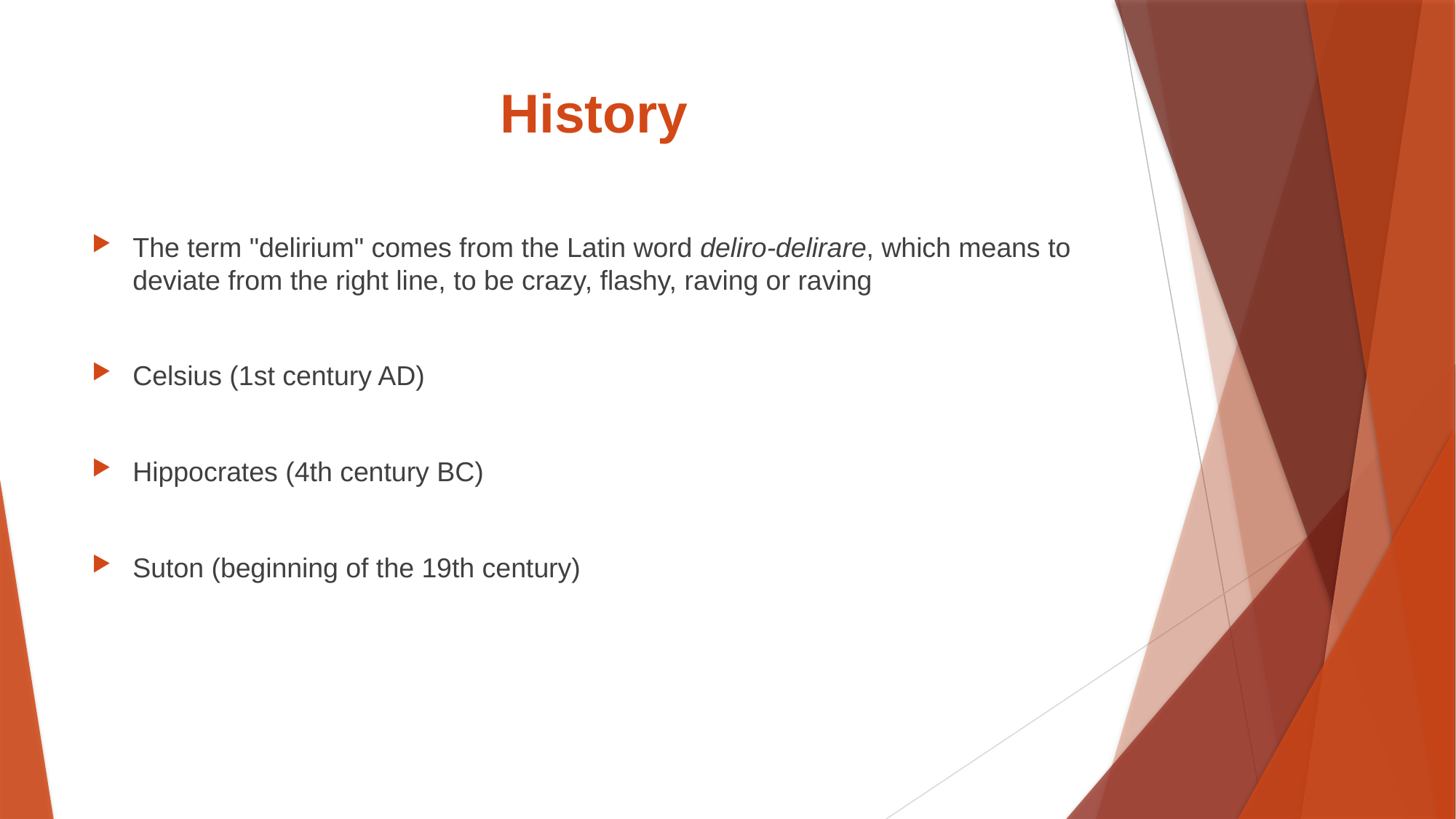

# History

The term "delirium" comes from the Latin word deliro-delirare, which means to deviate from the right line, to be crazy, flashy, raving or raving

Celsius (1st century AD)

Hippocrates (4th century BC)

Suton (beginning of the 19th century)